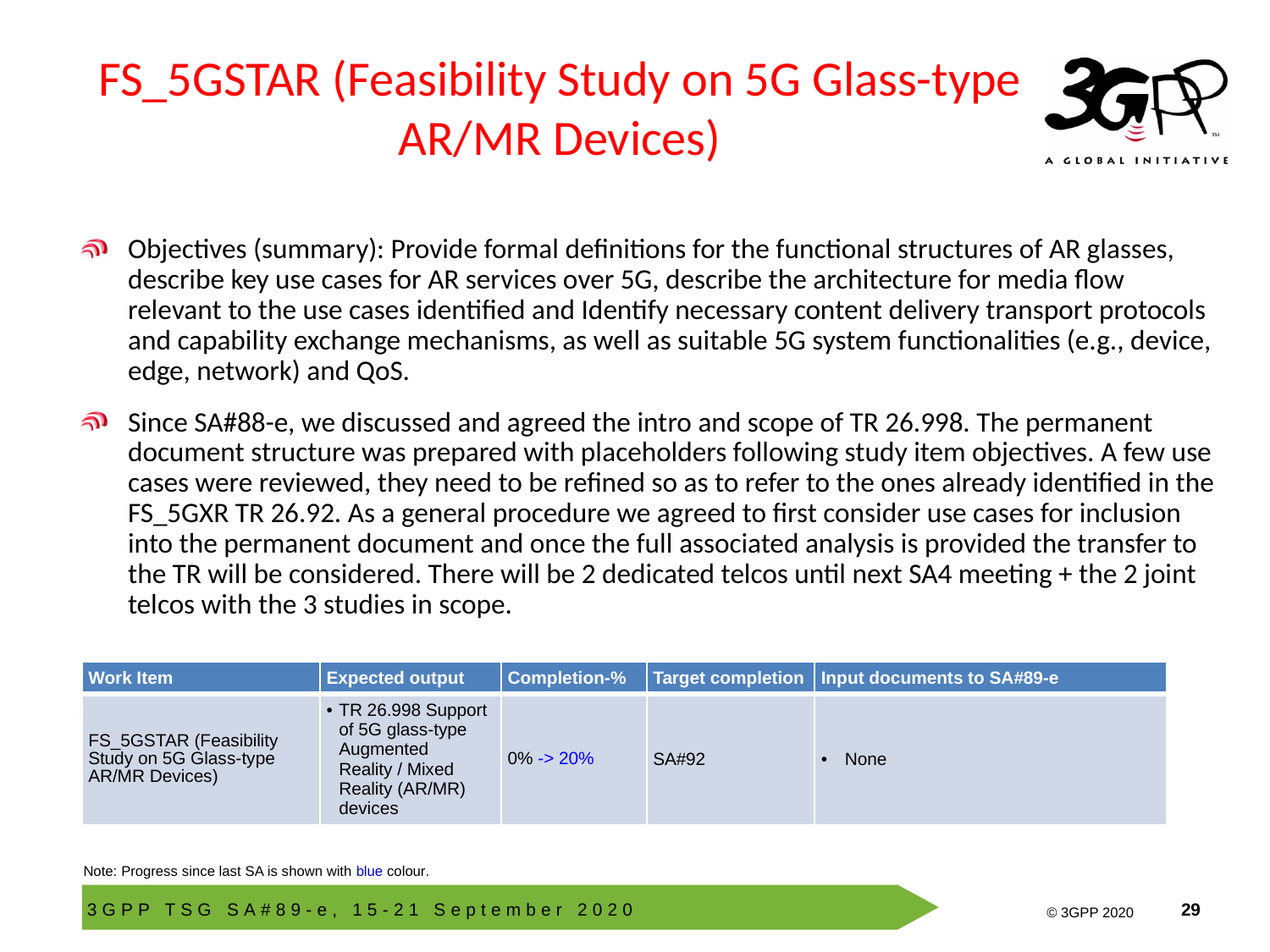

# FS_5GSTAR (Feasibility Study on 5G Glass-type AR/MR Devices)
Objectives (summary): Provide formal definitions for the functional structures of AR glasses, describe key use cases for AR services over 5G, describe the architecture for media flow relevant to the use cases identified and Identify necessary content delivery transport protocols and capability exchange mechanisms, as well as suitable 5G system functionalities (e.g., device, edge, network) and QoS.
Since SA#88-e, we discussed and agreed the intro and scope of TR 26.998. The permanent document structure was prepared with placeholders following study item objectives. A few use cases were reviewed, they need to be refined so as to refer to the ones already identified in the FS_5GXR TR 26.92. As a general procedure we agreed to first consider use cases for inclusion into the permanent document and once the full associated analysis is provided the transfer to the TR will be considered. There will be 2 dedicated telcos until next SA4 meeting + the 2 joint telcos with the 3 studies in scope.

WID: SP-200399
| Work Item | Expected output | Completion-% | Target completion | Input documents to SA#89-e |
| --- | --- | --- | --- | --- |
| FS\_5GSTAR (Feasibility Study on 5G Glass-type AR/MR Devices) | TR 26.998 Support of 5G glass-type Augmented Reality / Mixed Reality (AR/MR) devices | 0% -> 20% | SA#92 | None |
Note: Progress since last SA is shown with blue colour.